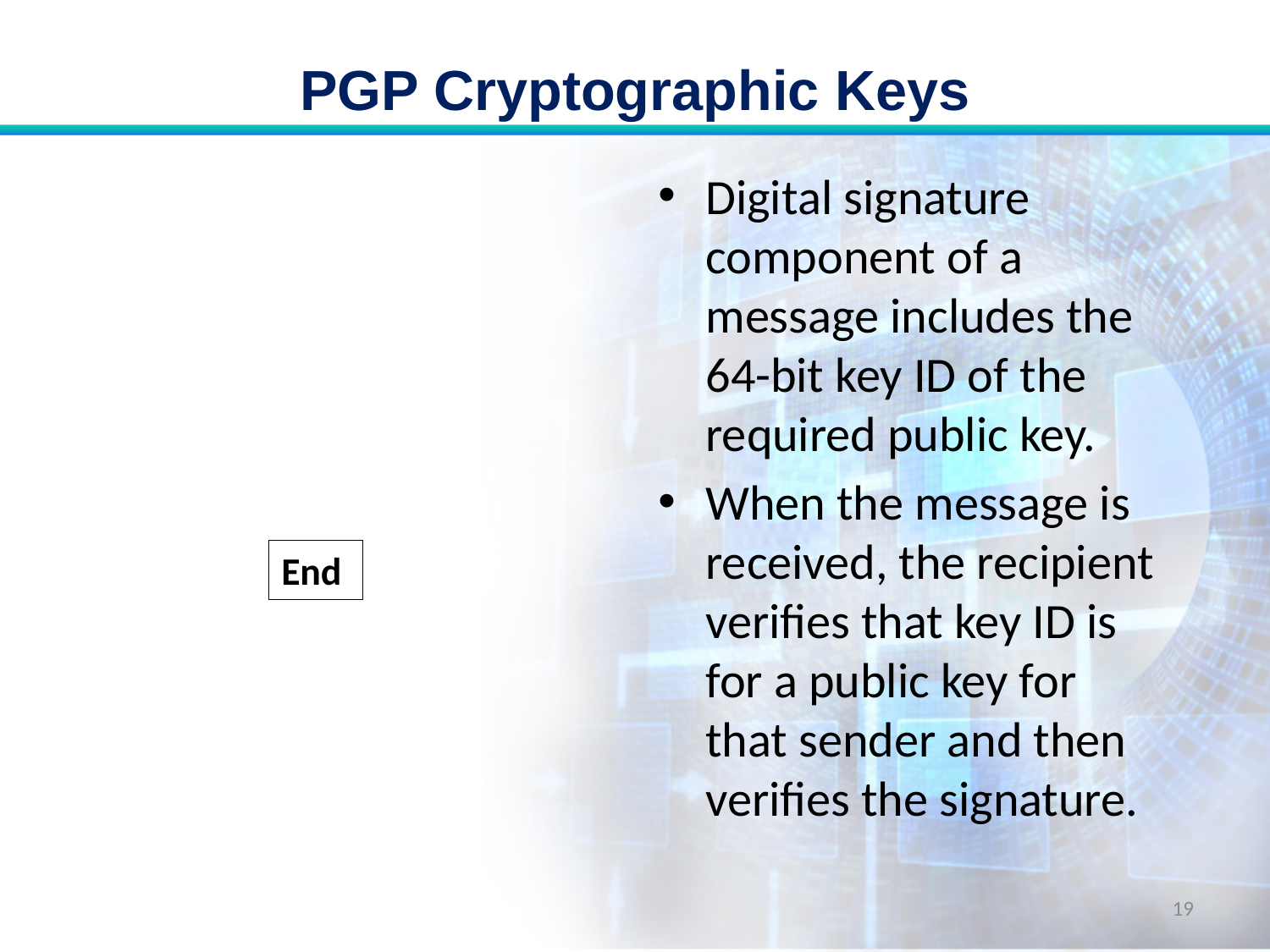

# PGP Cryptographic Keys
Digital signature component of a message includes the 64-bit key ID of the required public key.
When the message is received, the recipient verifies that key ID is for a public key for that sender and then verifies the signature.
End
19